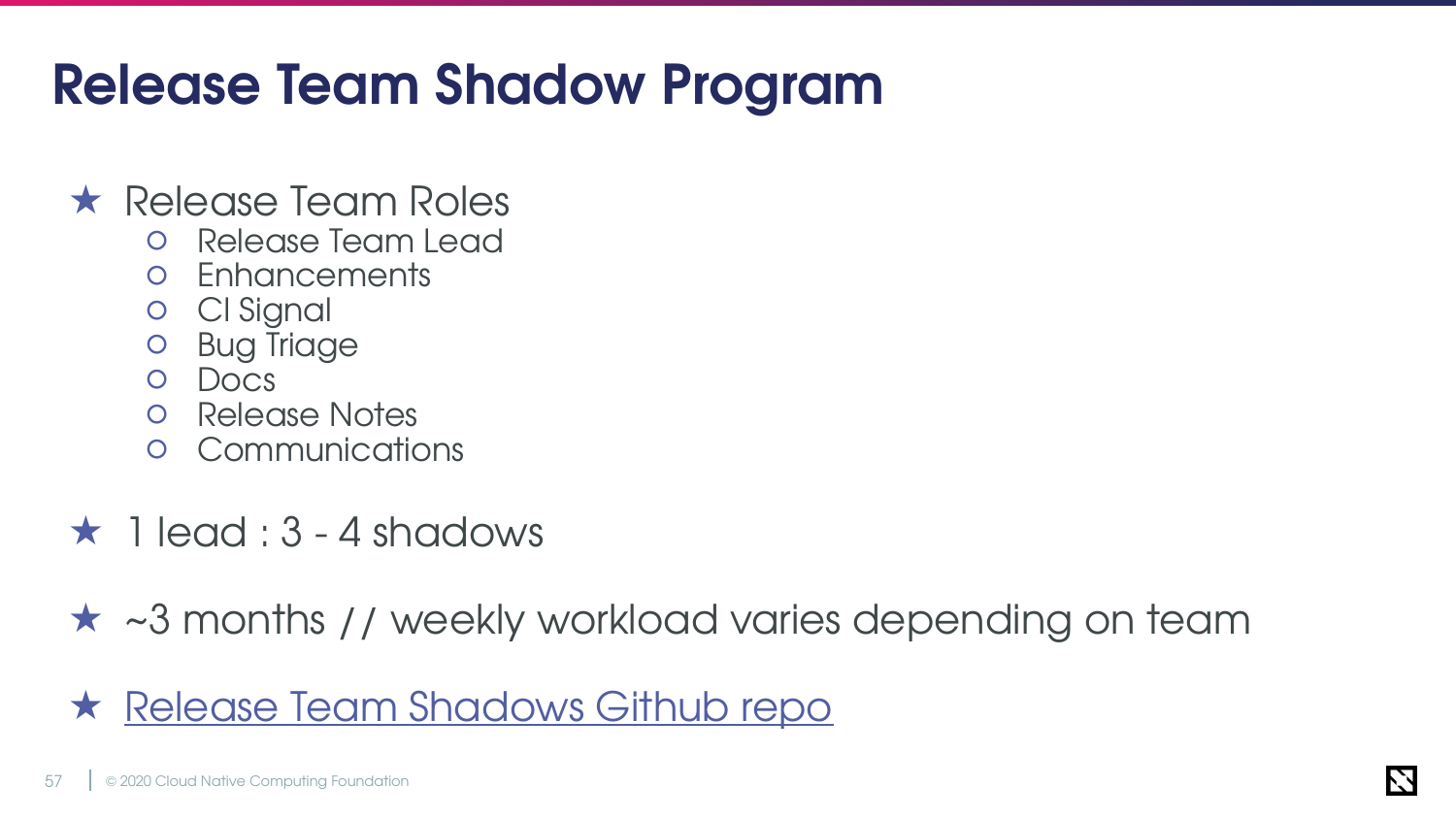

# Release Team Shadow Program

Release Team Roles
Release Team Lead
Enhancements
CI Signal
Bug Triage
Docs
Release Notes
Communications
1 lead : 3 - 4 shadows
~3 months // weekly workload varies depending on team
Release Team Shadows Github repo